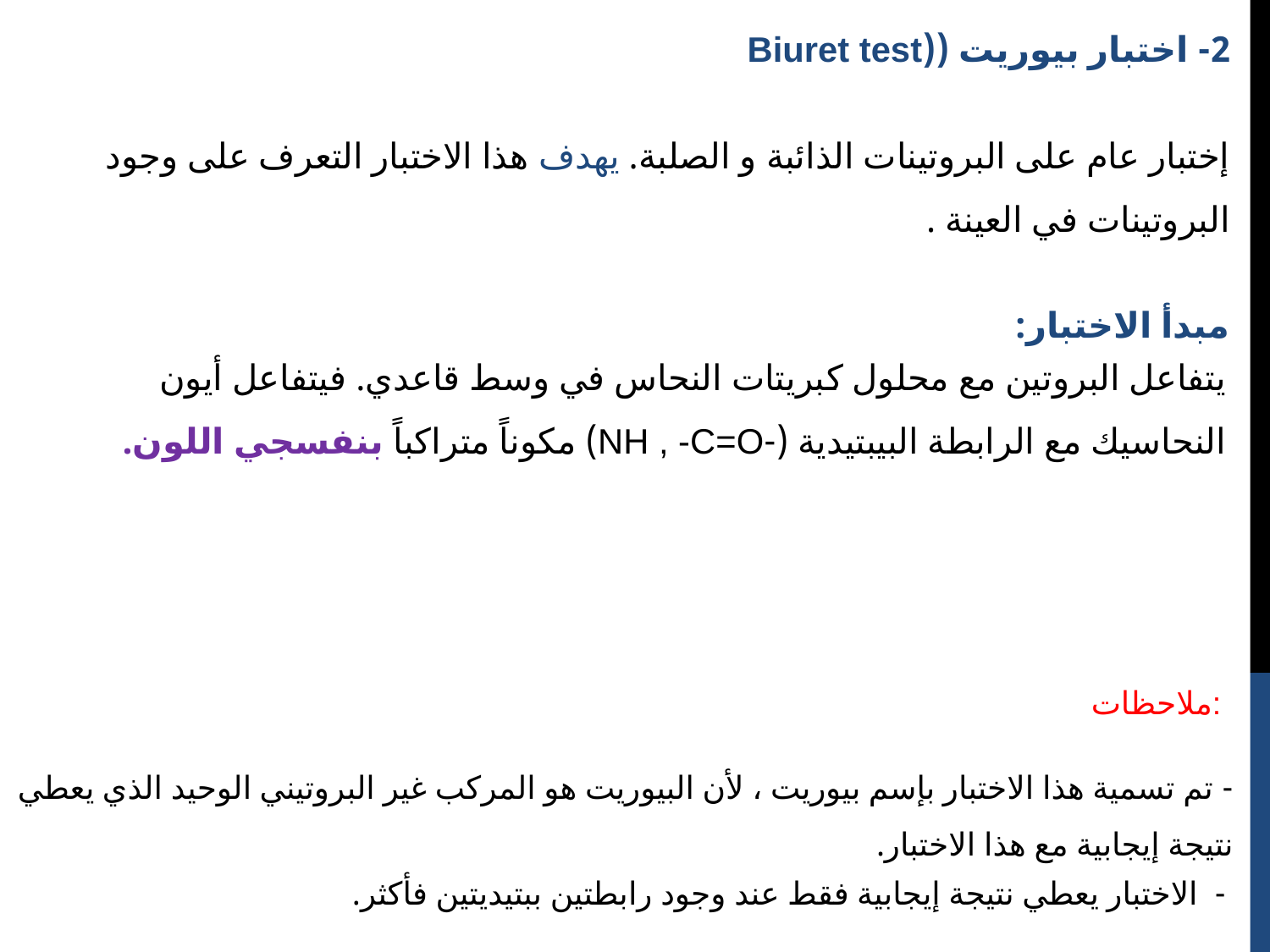

2- اختبار بيوريت ((Biuret test

إختبار عام على البروتينات الذائبة و الصلبة. يهدف هذا الاختبار التعرف على وجود البروتينات في العينة .

مبدأ الاختبار:
يتفاعل البروتين مع محلول كبريتات النحاس في وسط قاعدي. فيتفاعل أيون النحاسيك مع الرابطة البيبتيدية (-NH , -C=O) مكوناً متراكباً بنفسجي اللون.
ملاحظات:
- تم تسمية هذا الاختبار بإسم بيوريت ، لأن البيوريت هو المركب غير البروتيني الوحيد الذي يعطي نتيجة إيجابية مع هذا الاختبار.
-  الاختبار يعطي نتيجة إيجابية فقط عند وجود رابطتين ببتيديتين فأكثر.